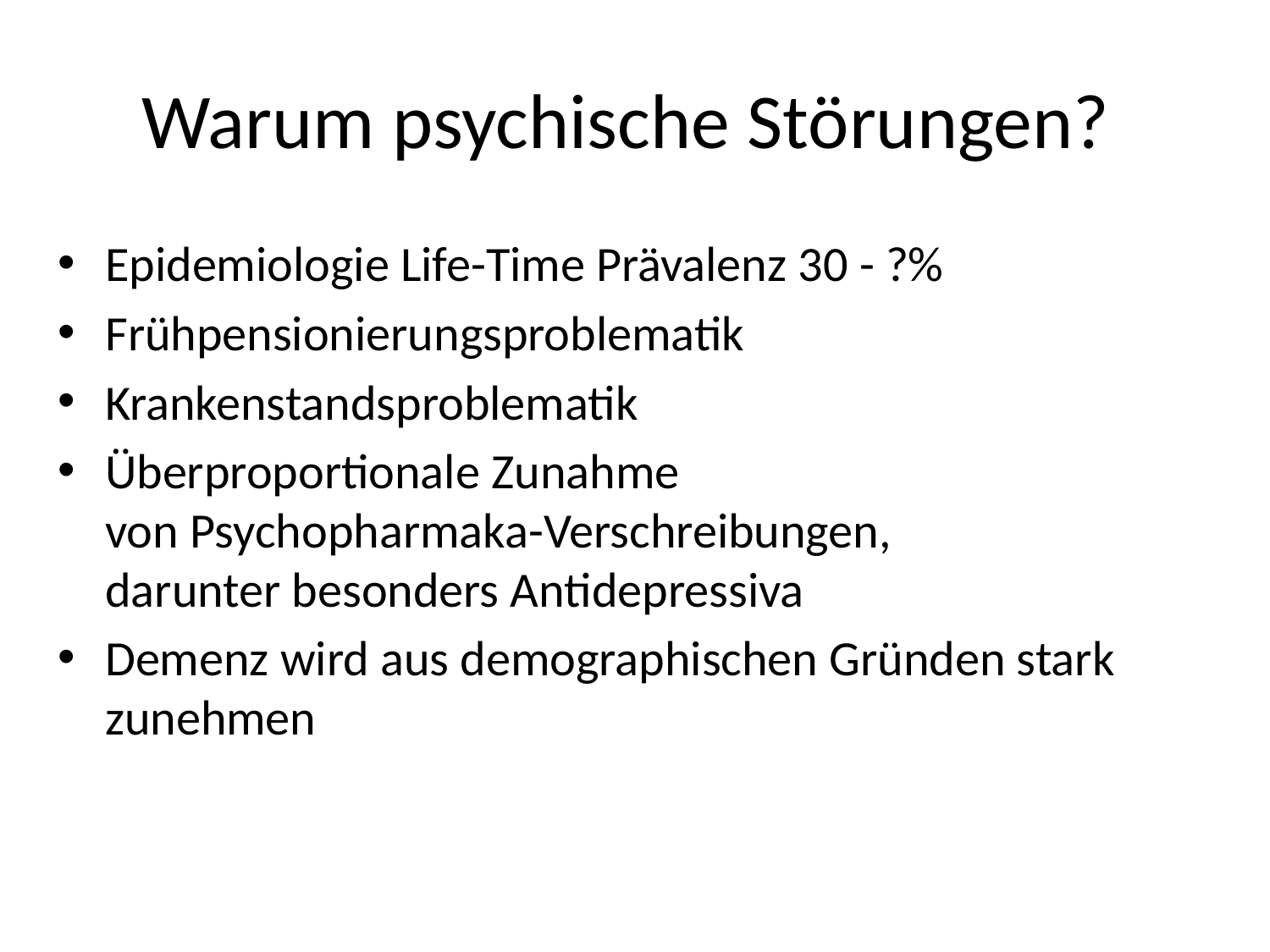

# Warum psychische Störungen?
Epidemiologie Life-Time Prävalenz 30 - ?%
Frühpensionierungsproblematik
Krankenstandsproblematik
Überproportionale Zunahme
von Psychopharmaka-Verschreibungen,
darunter besonders Antidepressiva
Demenz wird aus demographischen Gründen stark zunehmen